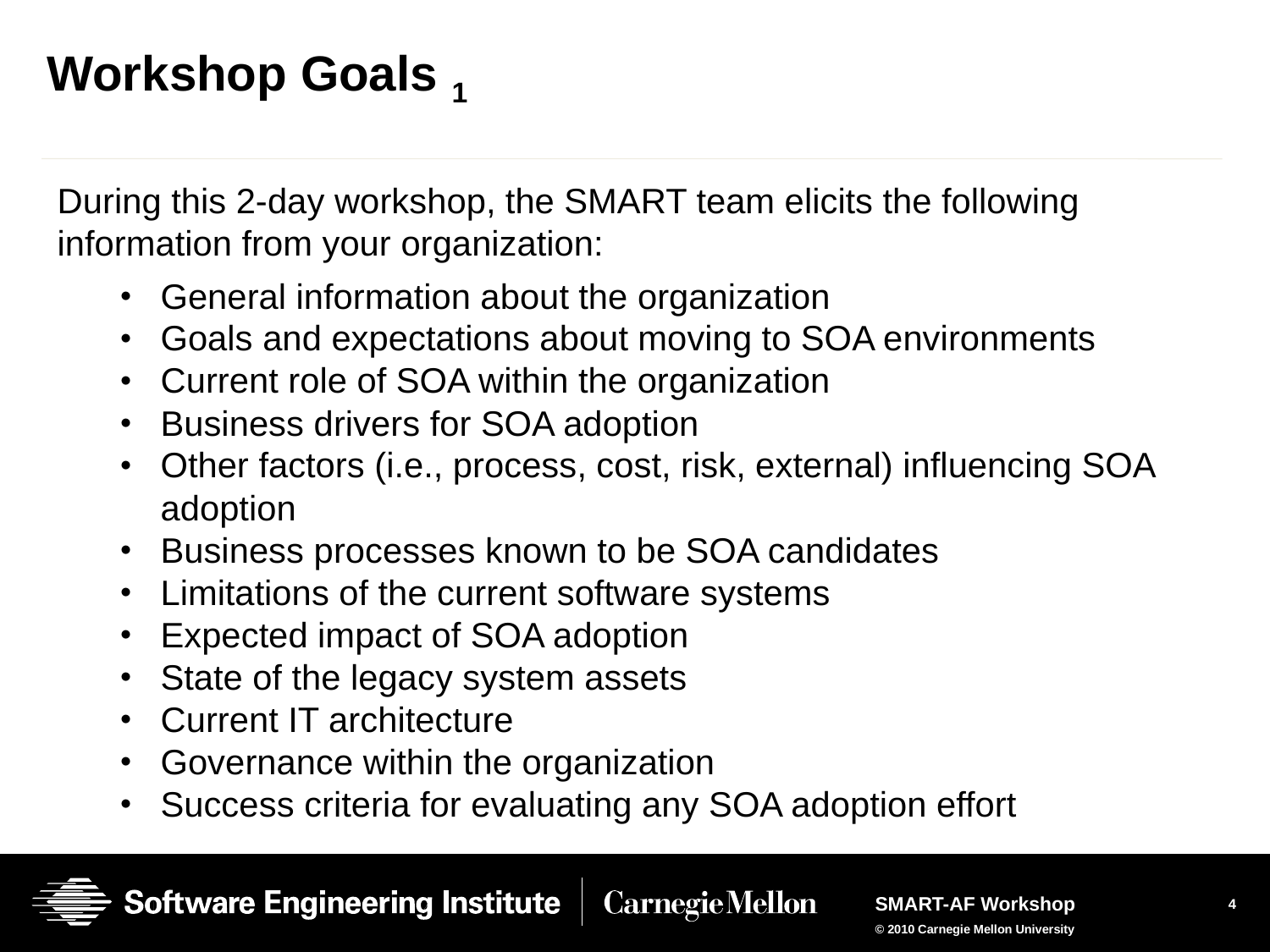

# Workshop Goals 1
During this 2-day workshop, the SMART team elicits the following information from your organization:
General information about the organization
Goals and expectations about moving to SOA environments
Current role of SOA within the organization
Business drivers for SOA adoption
Other factors (i.e., process, cost, risk, external) influencing SOA adoption
Business processes known to be SOA candidates
Limitations of the current software systems
Expected impact of SOA adoption
State of the legacy system assets
Current IT architecture
Governance within the organization
Success criteria for evaluating any SOA adoption effort